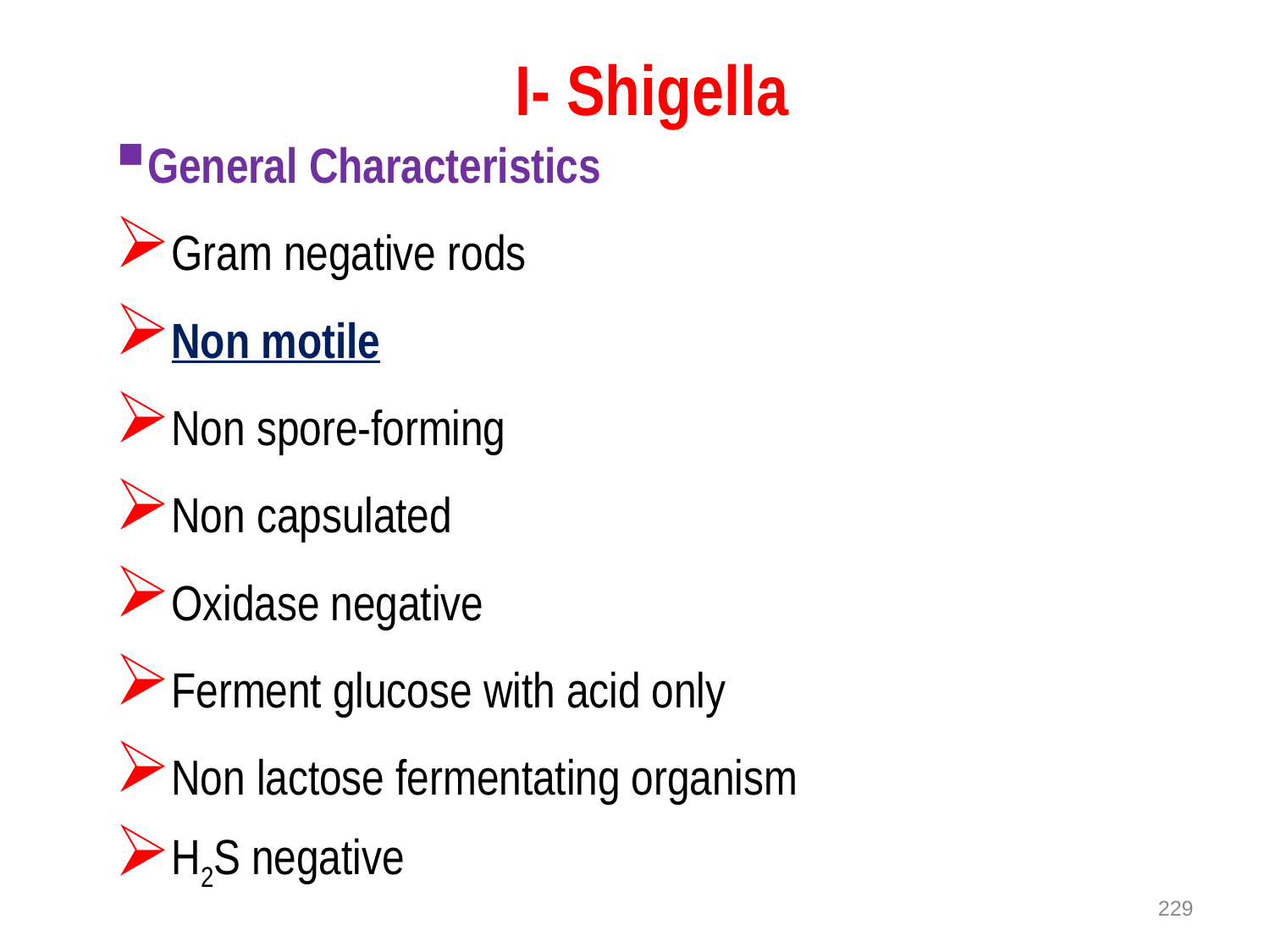

# I- Shigella
General Characteristics
Gram negative rods
Non motile
Non spore-forming
Non capsulated
Oxidase negative
Ferment glucose with acid only
Non lactose fermentating organism
H2S negative

229